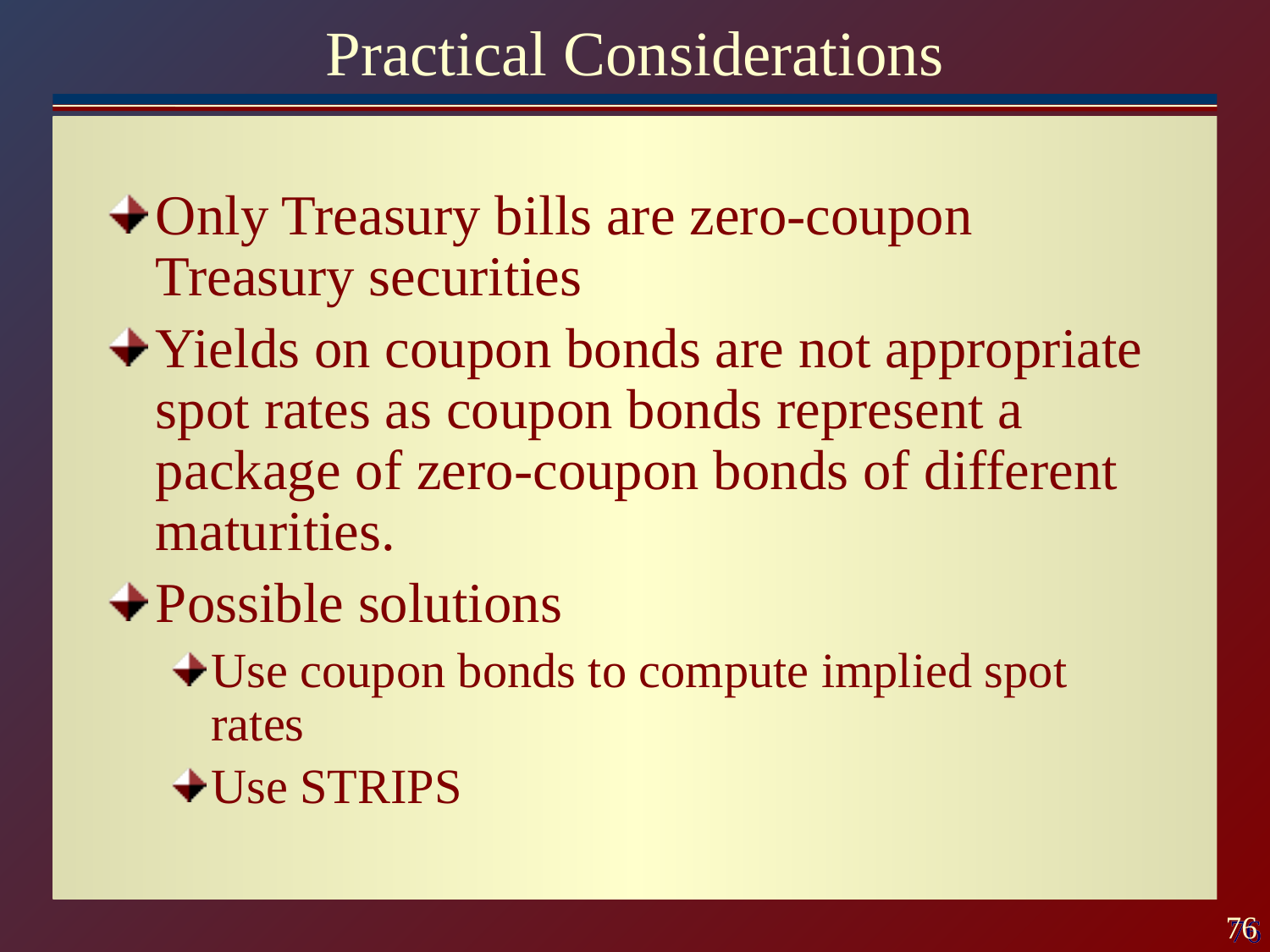

# Practical Considerations
Only Treasury bills are zero-coupon Treasury securities
Yields on coupon bonds are not appropriate spot rates as coupon bonds represent a package of zero-coupon bonds of different maturities.
Possible solutions
Use coupon bonds to compute implied spot rates
Use STRIPS